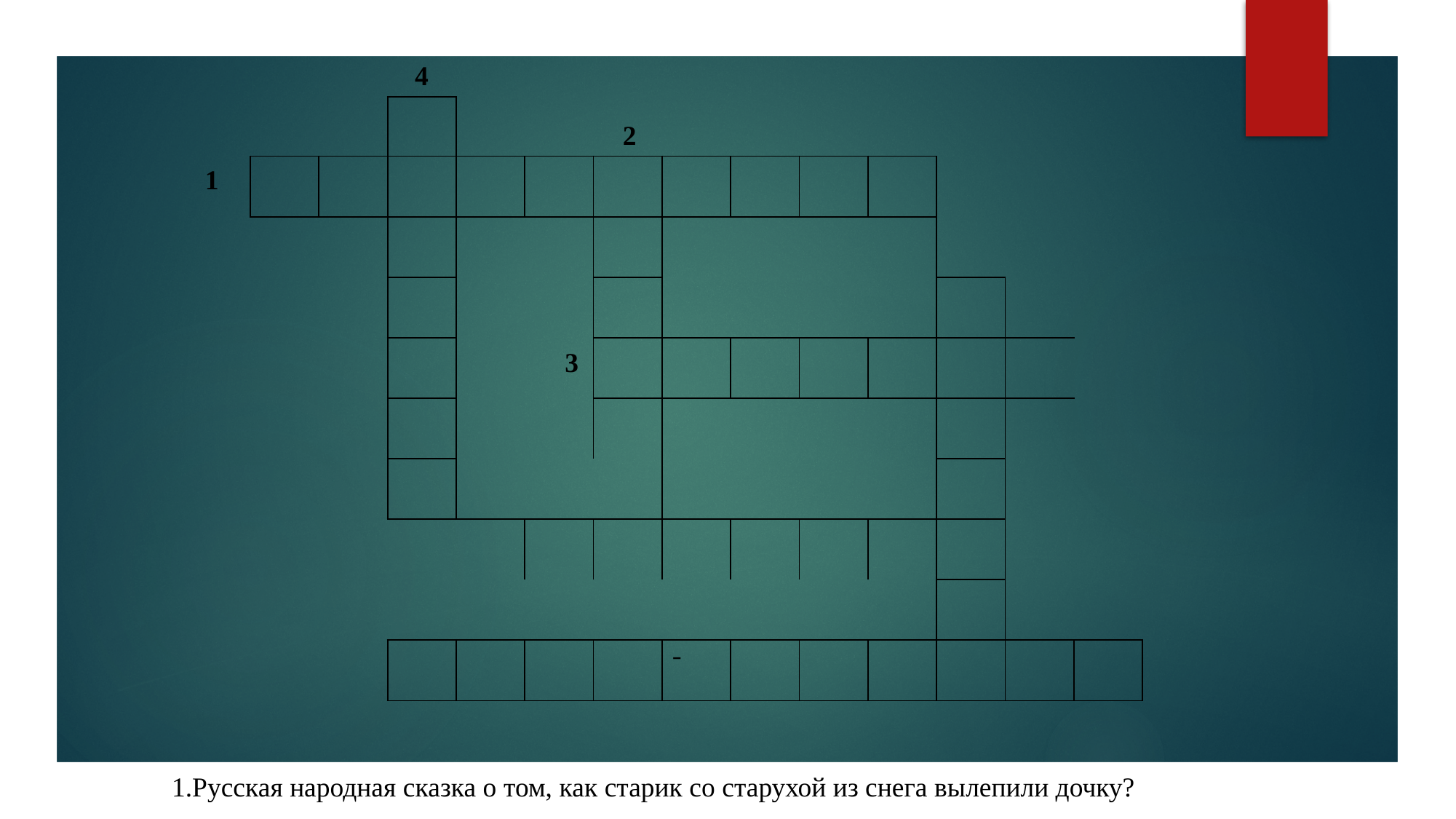

4
|  |  |  |  |  |  |  |  |  |  |  |  |  |
| --- | --- | --- | --- | --- | --- | --- | --- | --- | --- | --- | --- | --- |
|  |  |  |  |  |  |  |  |  |  |  |  |  |
|  |  |  |  |  |  |  |  |  |  |  |  |  |
|  |  |  |  |  |  |  |  |  |  |  |  |  |
|  |  |  |  |  |  |  |  |  |  |  |  |  |
|  |  |  |  |  |  |  |  |  |  |  |  |  |
|  |  |  |  |  |  |  |  |  |  |  |  |  |
|  |  |  |  |  |  |  |  |  |  |  |  |  |
|  |  |  |  |  |  |  |  |  |  |  |  |  |
|  |  |  |  |  |  | - |  |  |  |  |  |  |
2
1
3
1.Русская народная сказка о том, как старик со старухой из снега вылепили дочку?